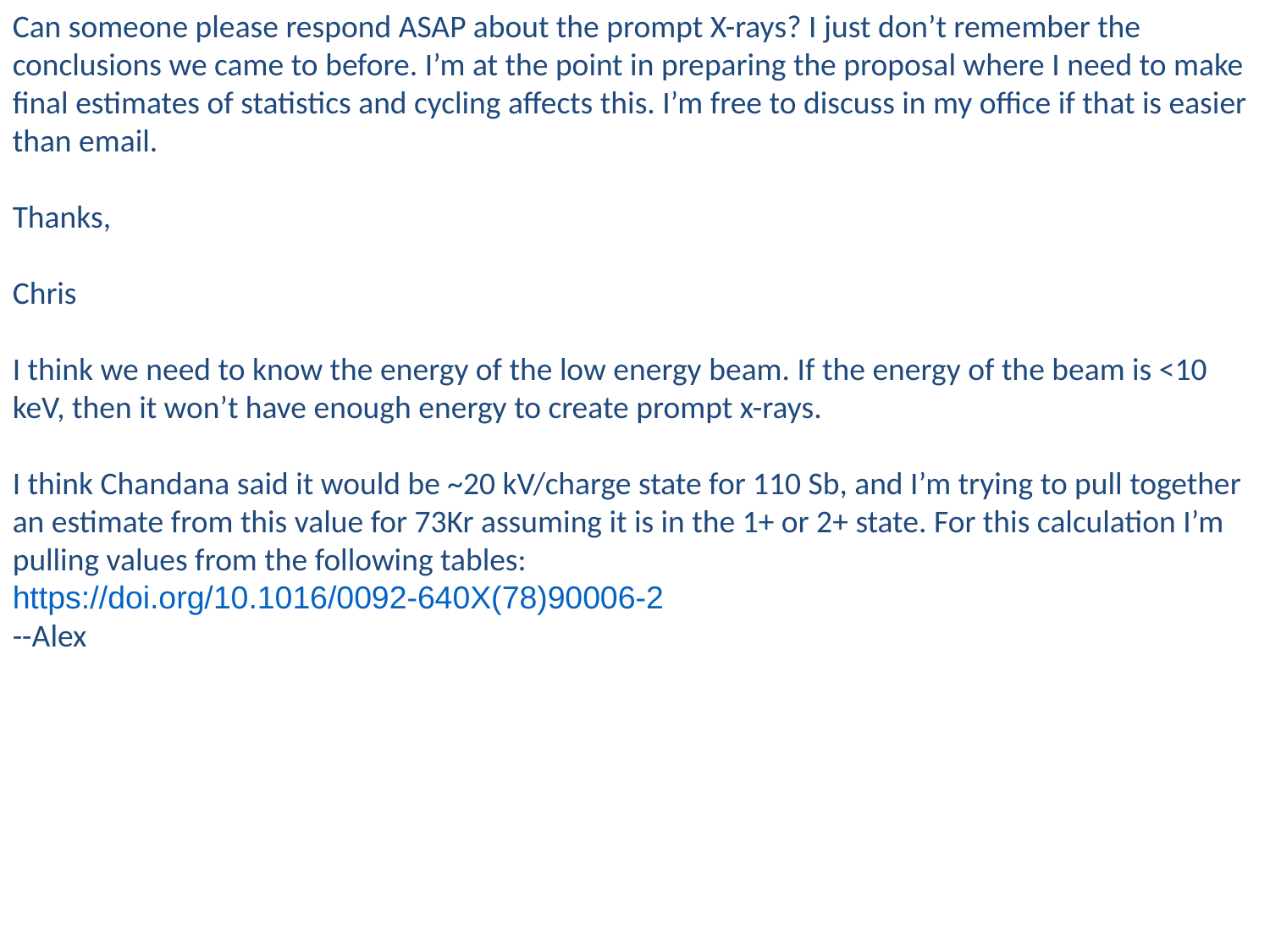

Can someone please respond ASAP about the prompt X-rays? I just don’t remember the conclusions we came to before. I’m at the point in preparing the proposal where I need to make final estimates of statistics and cycling affects this. I’m free to discuss in my office if that is easier than email.

Thanks,

Chris

I think we need to know the energy of the low energy beam. If the energy of the beam is <10 keV, then it won’t have enough energy to create prompt x-rays.

I think Chandana said it would be ~20 kV/charge state for 110 Sb, and I’m trying to pull together an estimate from this value for 73Kr assuming it is in the 1+ or 2+ state. For this calculation I’m pulling values from the following tables:
https://doi.org/10.1016/0092-640X(78)90006-2
--Alex